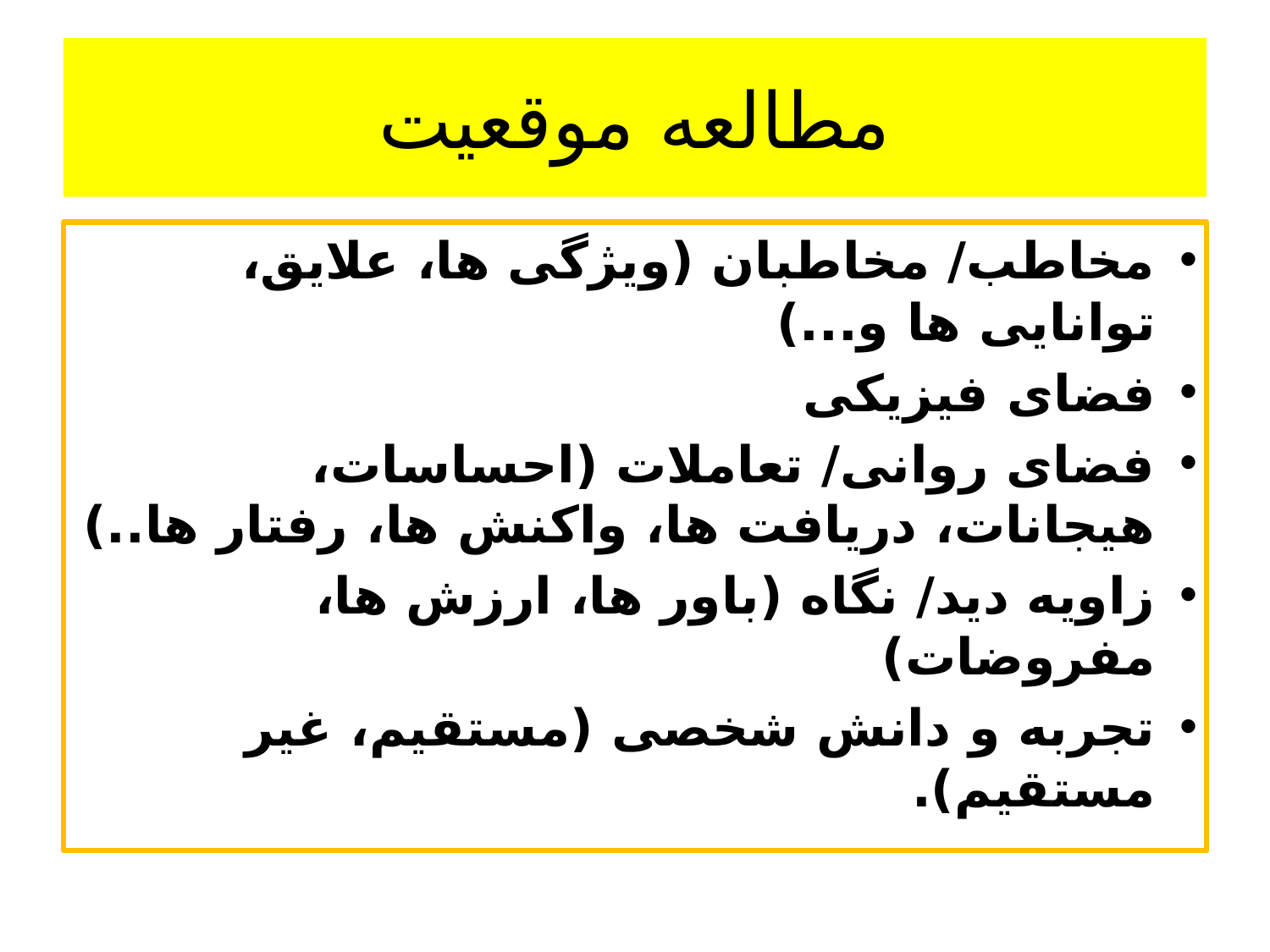

# مطالعه موقعیت
مخاطب/ مخاطبان (ویژگی ها، علایق، توانایی ها و...)
فضای فیزیکی
فضای روانی/ تعاملات (احساسات، هیجانات، دریافت ها، واکنش ها، رفتار ها..)
زاویه دید/ نگاه (باور ها، ارزش ها، مفروضات)
تجربه و دانش شخصی (مستقیم، غیر مستقیم).